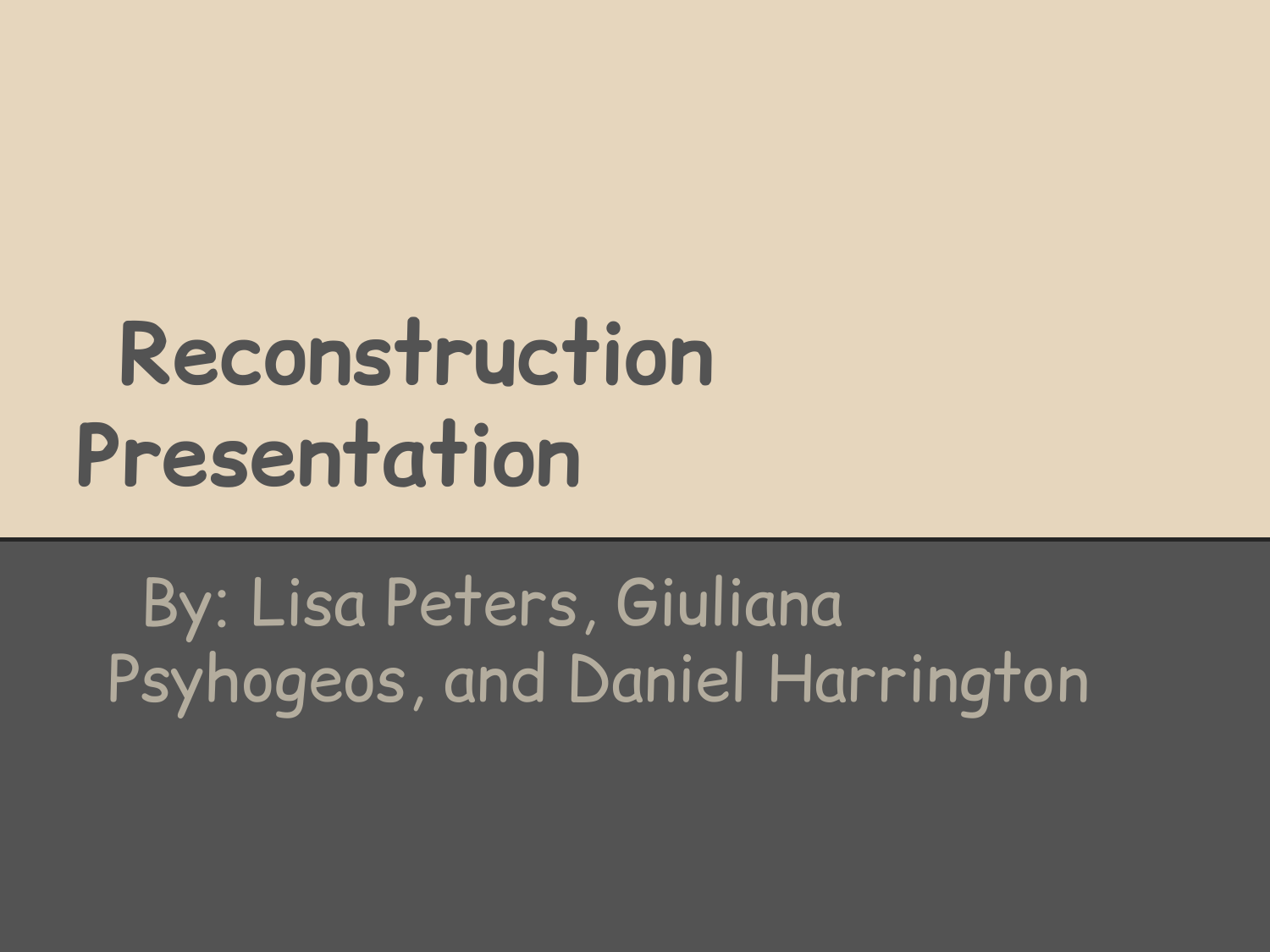

# Reconstruction Presentation
By: Lisa Peters, Giuliana Psyhogeos, and Daniel Harrington